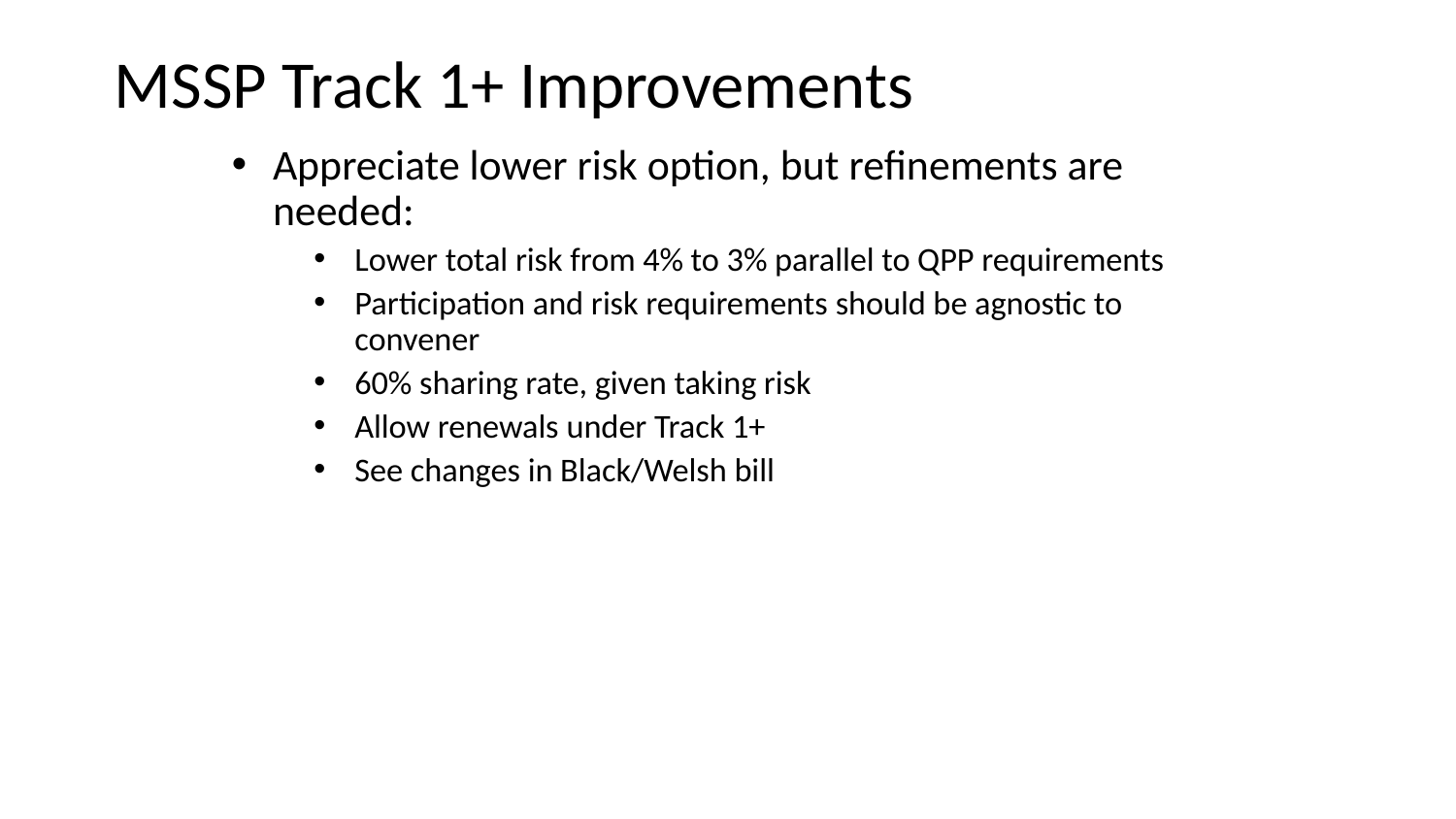

# MSSP Track 1+ Improvements
Appreciate lower risk option, but refinements are needed:
Lower total risk from 4% to 3% parallel to QPP requirements
Participation and risk requirements should be agnostic to convener
60% sharing rate, given taking risk
Allow renewals under Track 1+
See changes in Black/Welsh bill